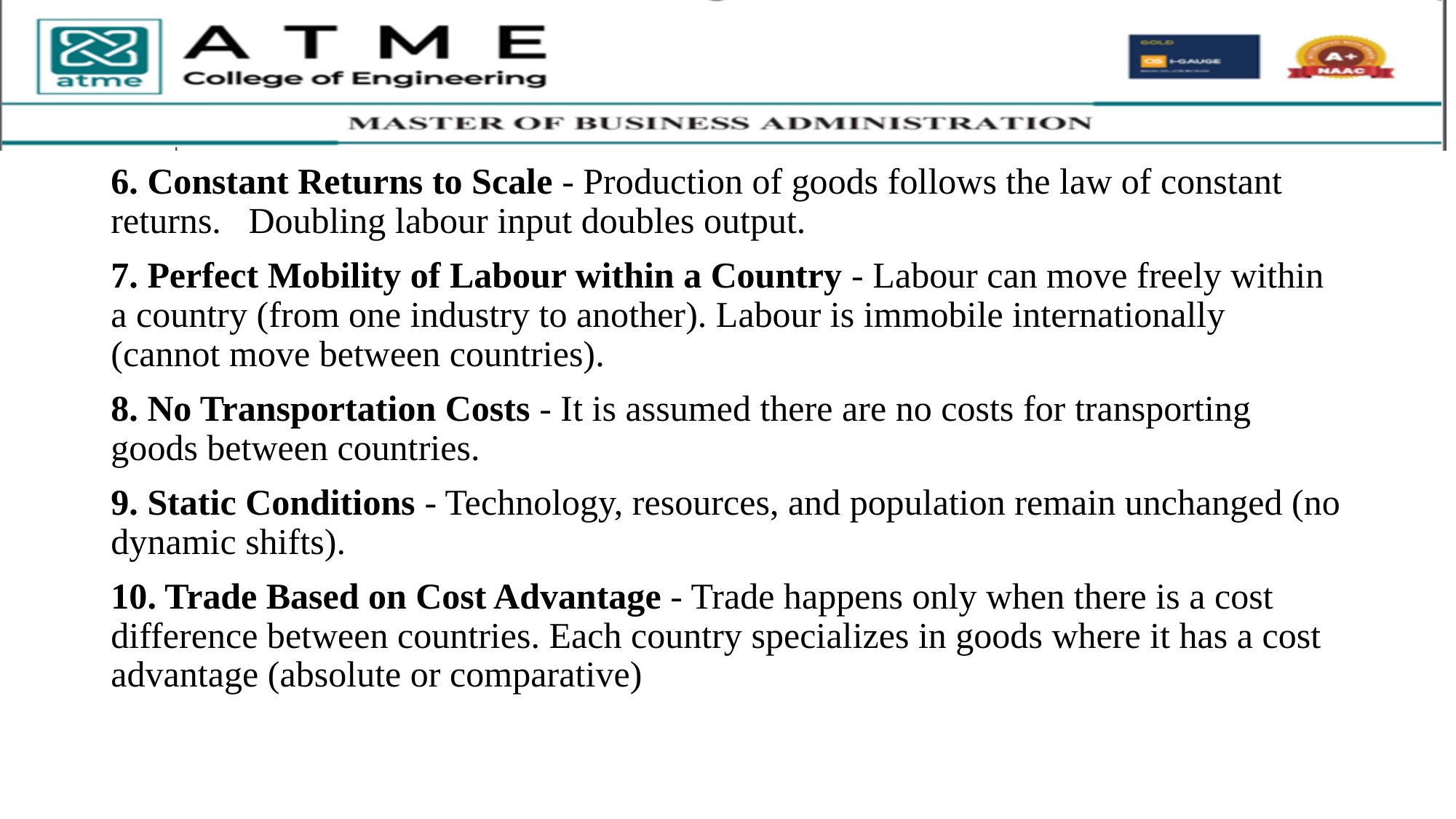

6. Constant Returns to Scale - Production of goods follows the law of constant returns.   Doubling labour input doubles output.
7. Perfect Mobility of Labour within a Country - Labour can move freely within a country (from one industry to another). Labour is immobile internationally (cannot move between countries).
8. No Transportation Costs - It is assumed there are no costs for transporting goods between countries.
9. Static Conditions - Technology, resources, and population remain unchanged (no dynamic shifts).
10. Trade Based on Cost Advantage - Trade happens only when there is a cost difference between countries. Each country specializes in goods where it has a cost advantage (absolute or comparative)